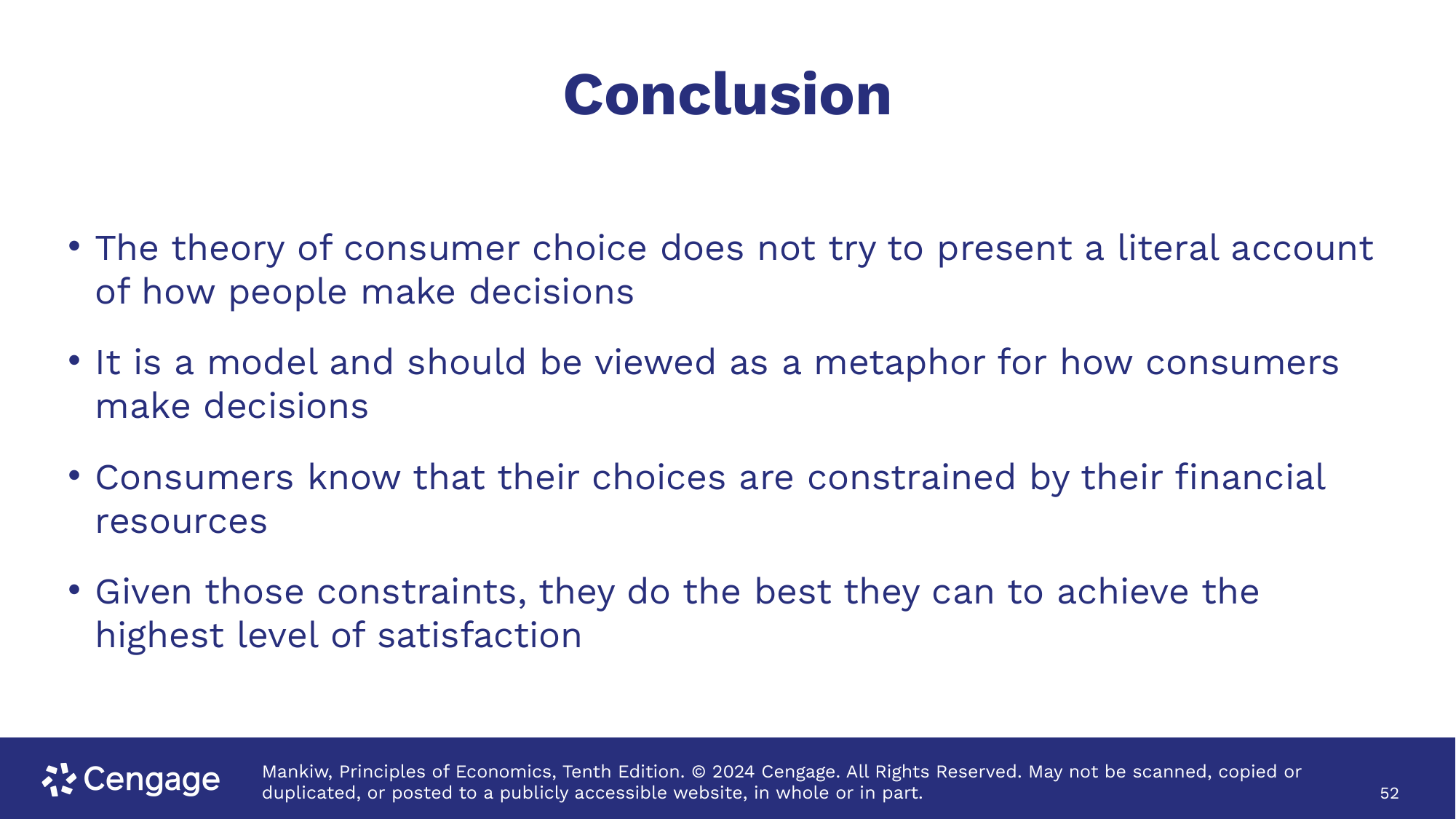

# Conclusion
The theory of consumer choice does not try to present a literal account of how people make decisions
It is a model and should be viewed as a metaphor for how consumers make decisions
Consumers know that their choices are constrained by their financial resources
Given those constraints, they do the best they can to achieve the highest level of satisfaction